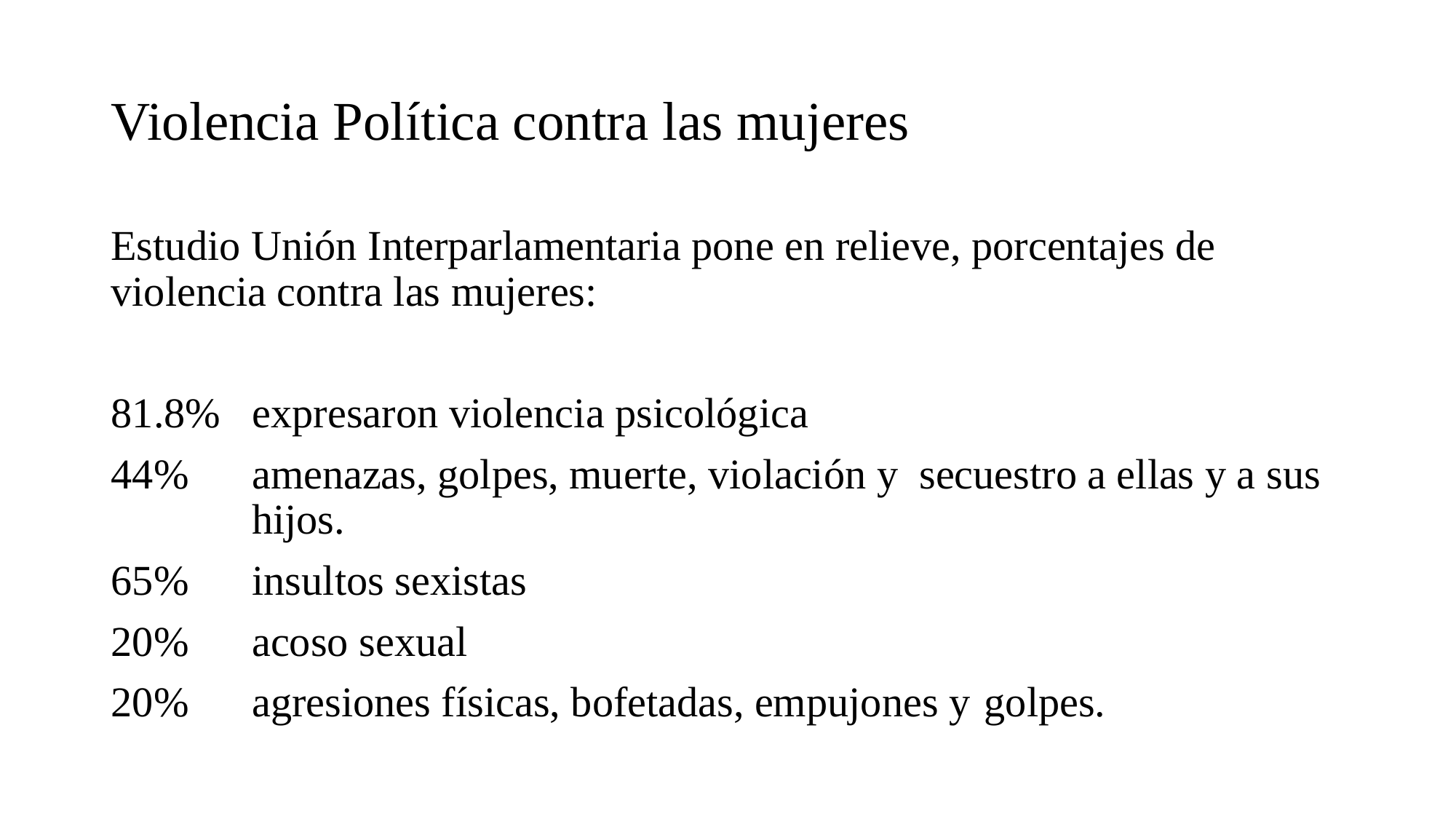

# Violencia Política contra las mujeres
Estudio Unión Interparlamentaria pone en relieve, porcentajes de violencia contra las mujeres:

81.8%   expresaron violencia psicológica
44%      amenazas, golpes, muerte, violación y  secuestro a ellas y a sus 	   hijos.
65%      insultos sexistas
20%      acoso sexual
20%      agresiones físicas, bofetadas, empujones y 	golpes.